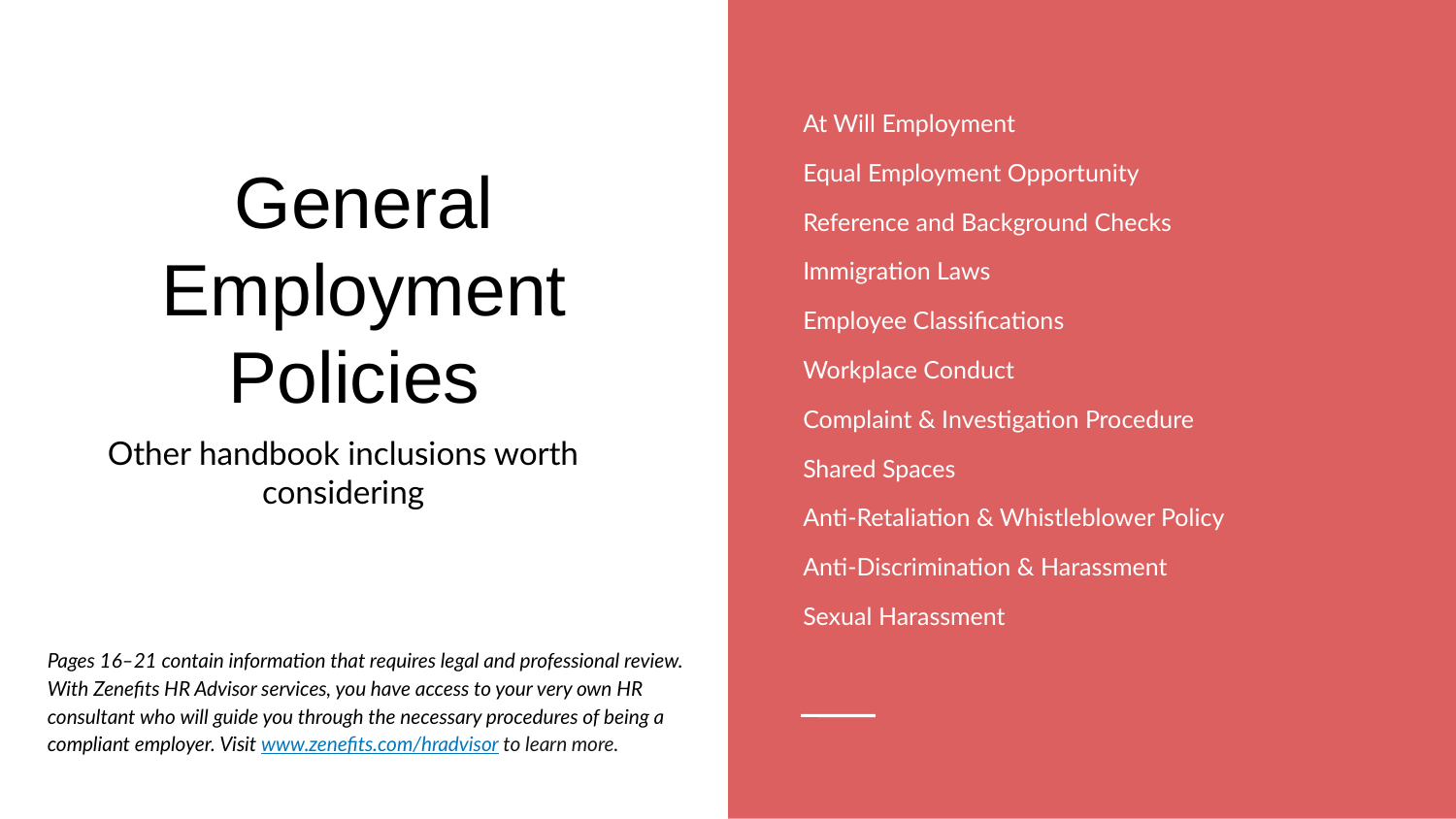

At Will Employment
Equal Employment Opportunity
Reference and Background Checks
Immigration Laws
Employee Classifications
Workplace Conduct
Complaint & Investigation Procedure
Shared Spaces
Anti-Retaliation & Whistleblower Policy
Anti-Discrimination & Harassment
Sexual Harassment

# General Employment
Policies
Other handbook inclusions worth considering
Pages 16–21 contain information that requires legal and professional review. With Zenefits HR Advisor services, you have access to your very own HR consultant who will guide you through the necessary procedures of being a compliant employer. Visit www.zenefits.com/hradvisor to learn more.